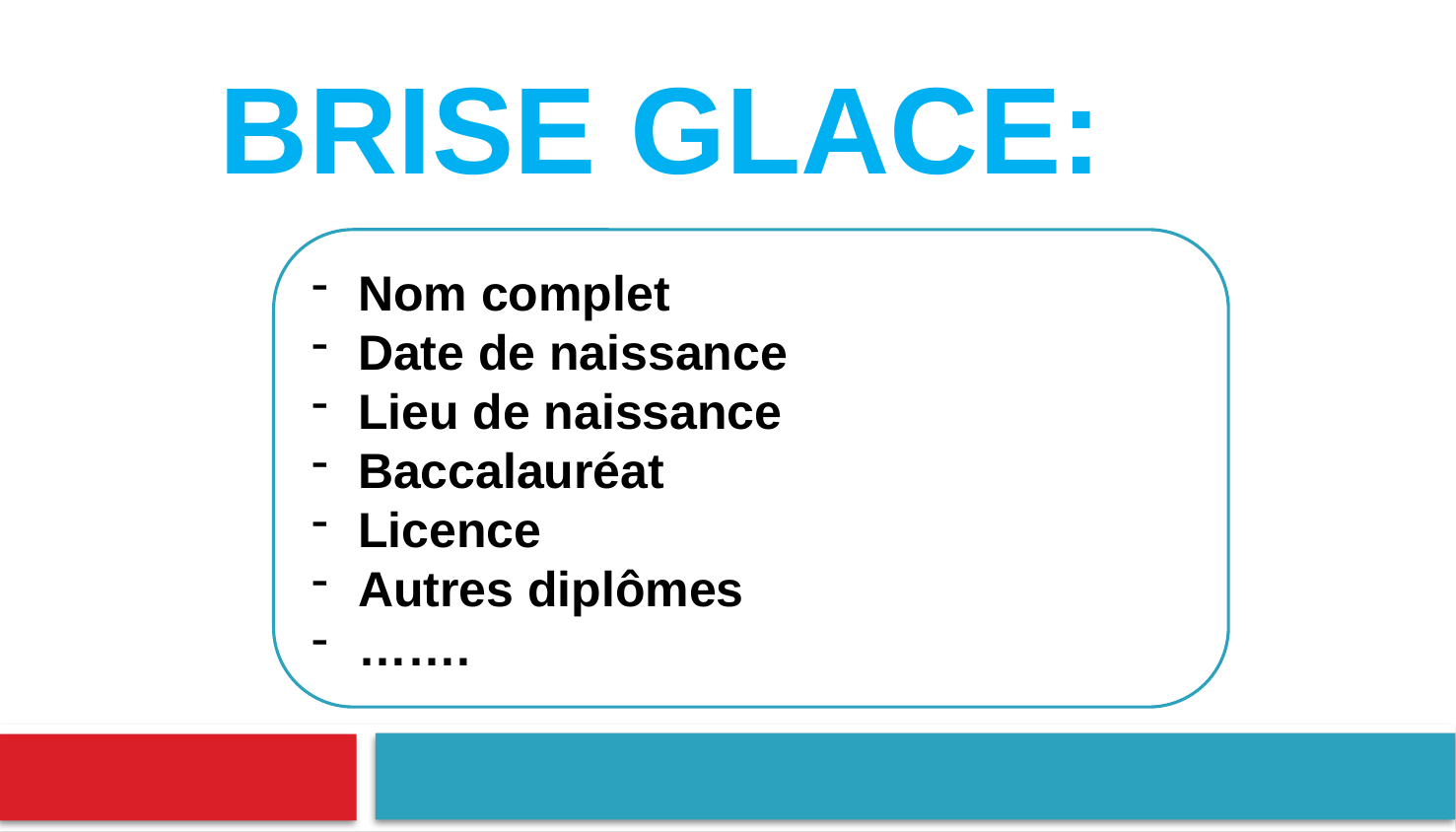

# Brise glace:

Nom complet
Date de naissance
Lieu de naissance
Baccalauréat
Licence
Autres diplômes
…….